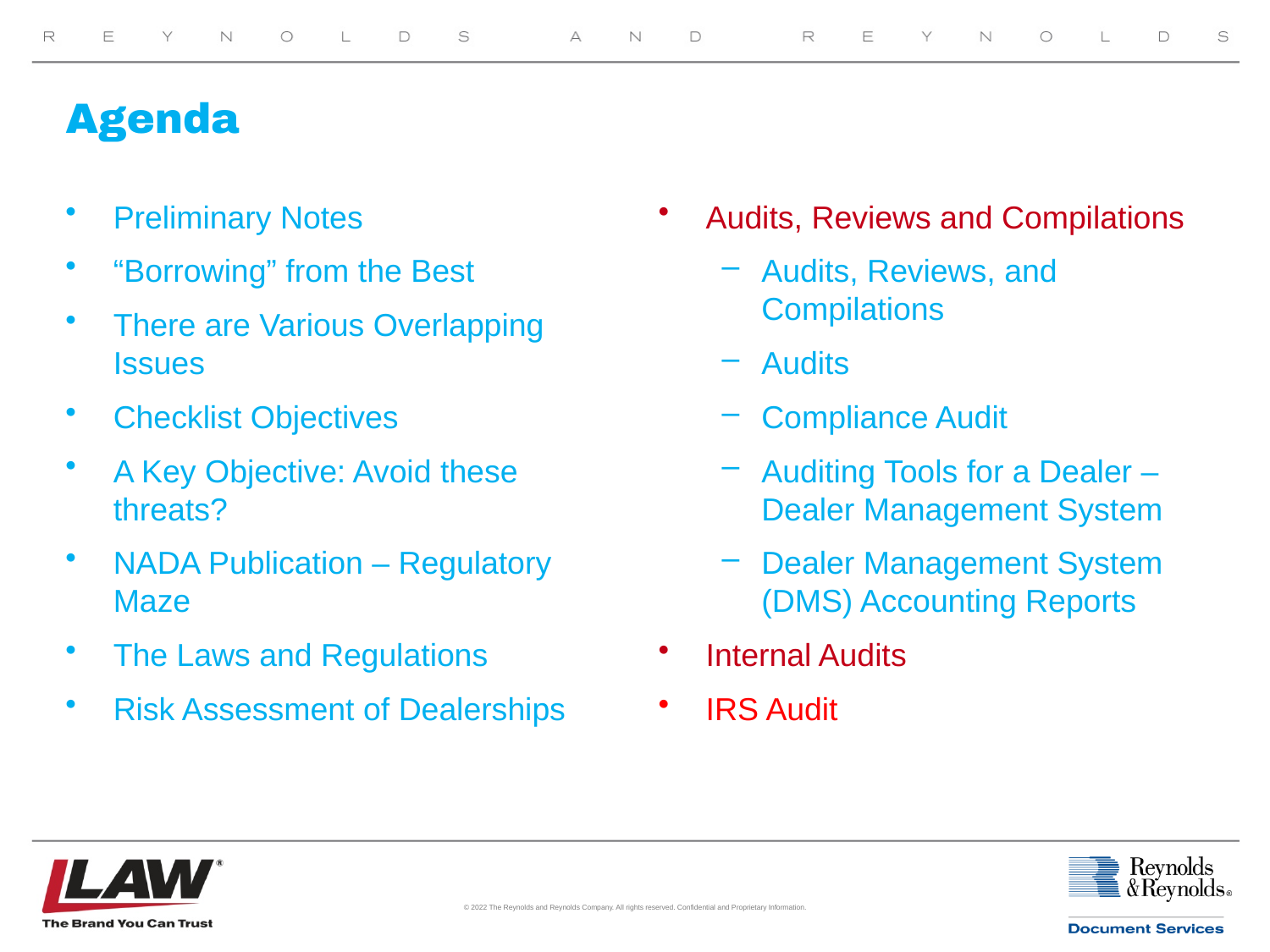

# Agenda
Preliminary Notes
“Borrowing” from the Best
There are Various Overlapping Issues
Checklist Objectives
A Key Objective: Avoid these threats?
NADA Publication – Regulatory Maze
The Laws and Regulations
Risk Assessment of Dealerships
Audits, Reviews and Compilations
Audits, Reviews, and Compilations
Audits
Compliance Audit
Auditing Tools for a Dealer – Dealer Management System
Dealer Management System (DMS) Accounting Reports
Internal Audits
IRS Audit